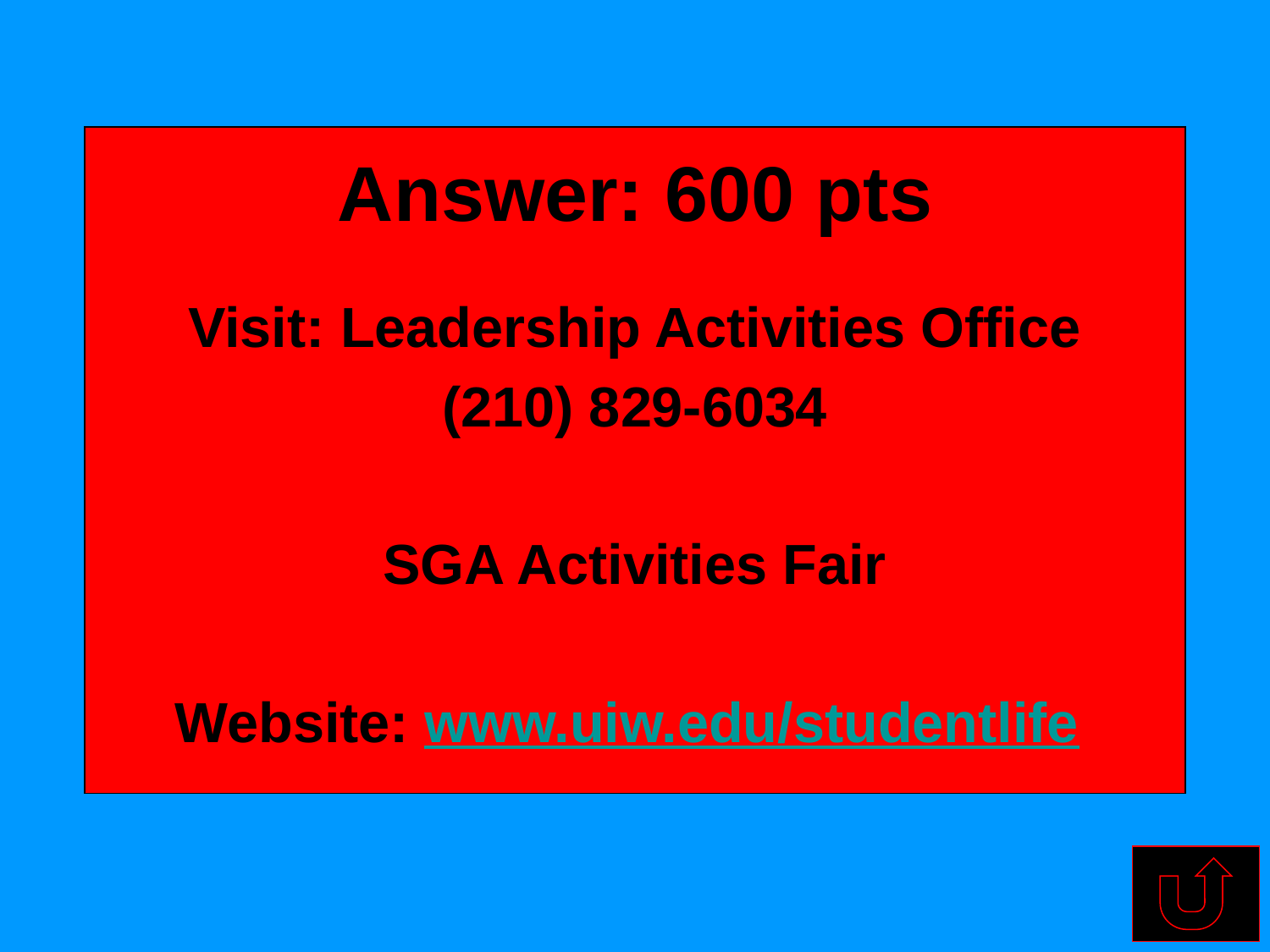

Visit: Leadership Activities Office
(210) 829-6034

SGA Activities Fair

Website: www.uiw.edu/studentlife

Answer: 600 pts